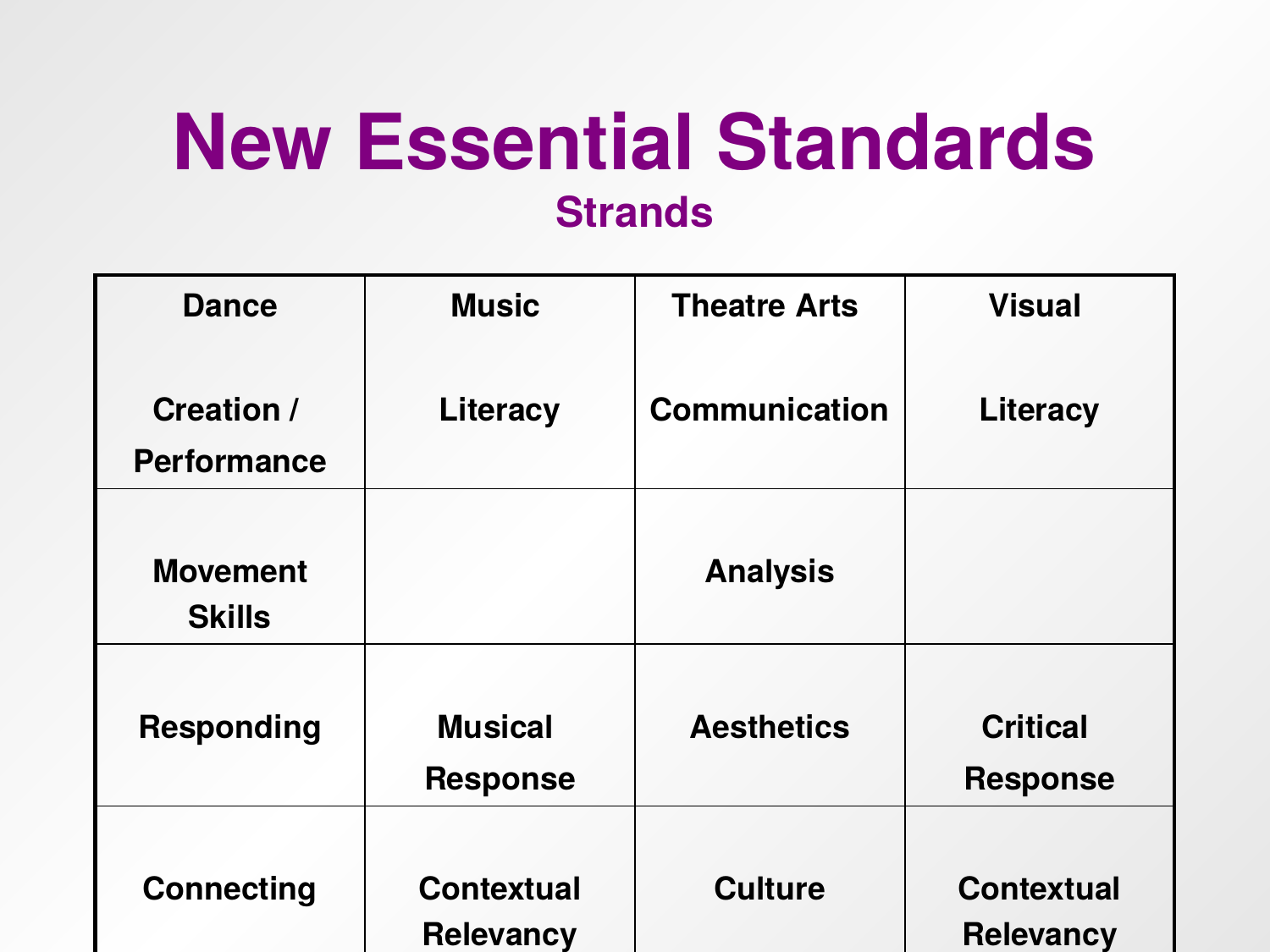

# New Essential Standards Strands
| Dance Creation / Performance | Music Literacy | Theatre Arts Communication | Visual Literacy |
| --- | --- | --- | --- |
| Movement Skills |  | Analysis |  |
| Responding | Musical Response | Aesthetics | Critical Response |
| Connecting | Contextual Relevancy | Culture | Contextual Relevancy |